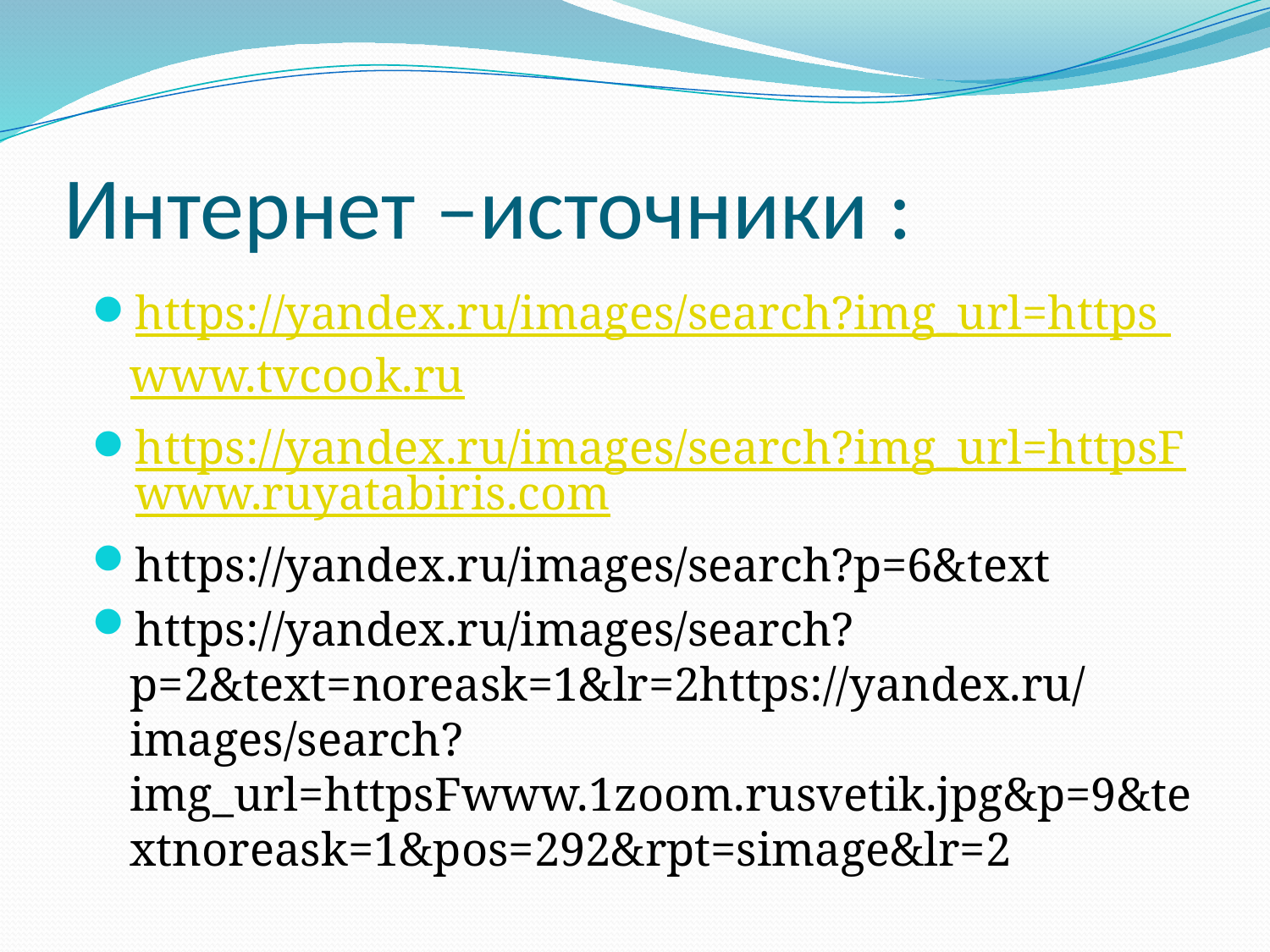

# Интернет –источники :
https://yandex.ru/images/search?img_url=https www.tvcook.ru
https://yandex.ru/images/search?img_url=httpsFwww.ruyatabiris.com
https://yandex.ru/images/search?p=6&text
https://yandex.ru/images/search?p=2&text=noreask=1&lr=2https://yandex.ru/images/search?img_url=httpsFwww.1zoom.rusvetik.jpg&p=9&textnoreask=1&pos=292&rpt=simage&lr=2